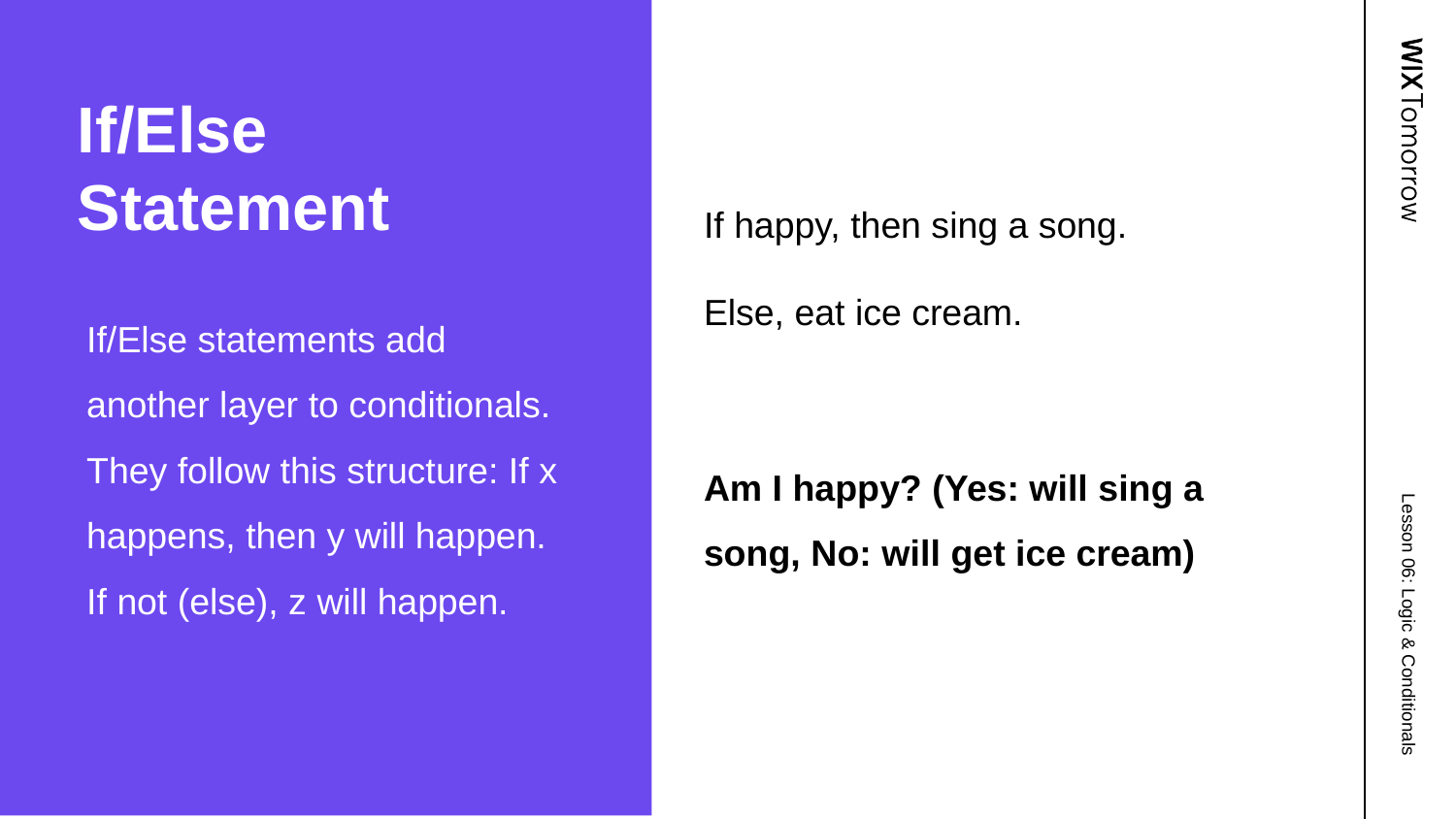

# If/Else Statement
If happy, then sing a song.
Else, eat ice cream.

Am I happy? (Yes: will sing a song, No: will get ice cream)

If/Else statements add another layer to conditionals. They follow this structure: If x happens, then y will happen. If not (else), z will happen.